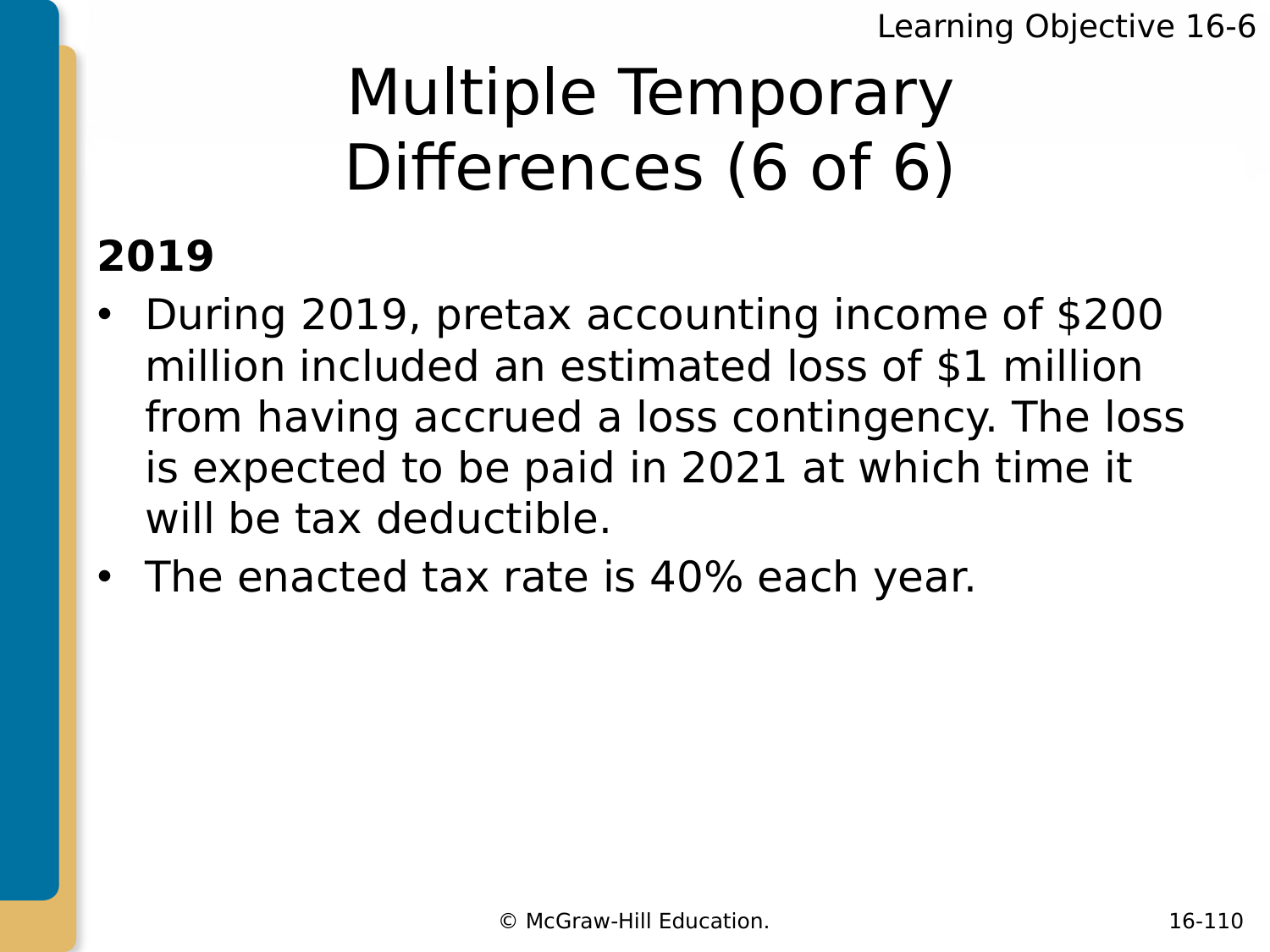

Learning Objective 16-6
# Multiple Temporary Differences (6 of 6)
2019
During 2019, pretax accounting income of $200 million included an estimated loss of $1 million from having accrued a loss contingency. The loss is expected to be paid in 2021 at which time it will be tax deductible.
The enacted tax rate is 40% each year.